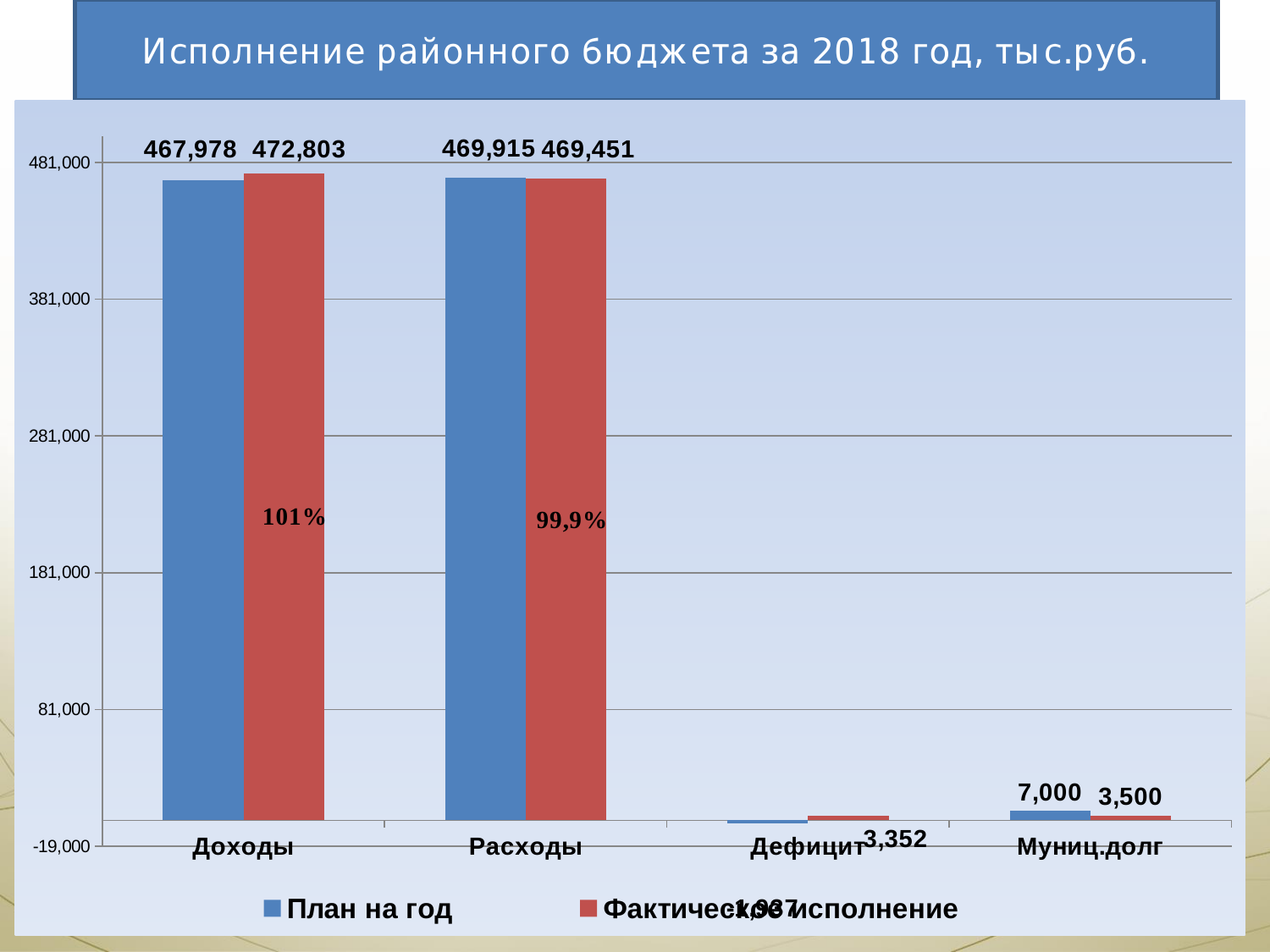

Исполнение районного бюджета за 2018 год, тыс.руб.

### Chart

| Category | План на год | Фактическое исполнение |
|---|---|---|
| Доходы | 467978.0 | 472803.0 |
| Расходы | 469915.0 | 469451.0 |
| Дефицит | -1937.0 | 3352.0 |
| Муниц.долг | 7000.0 | 3500.0 |
31